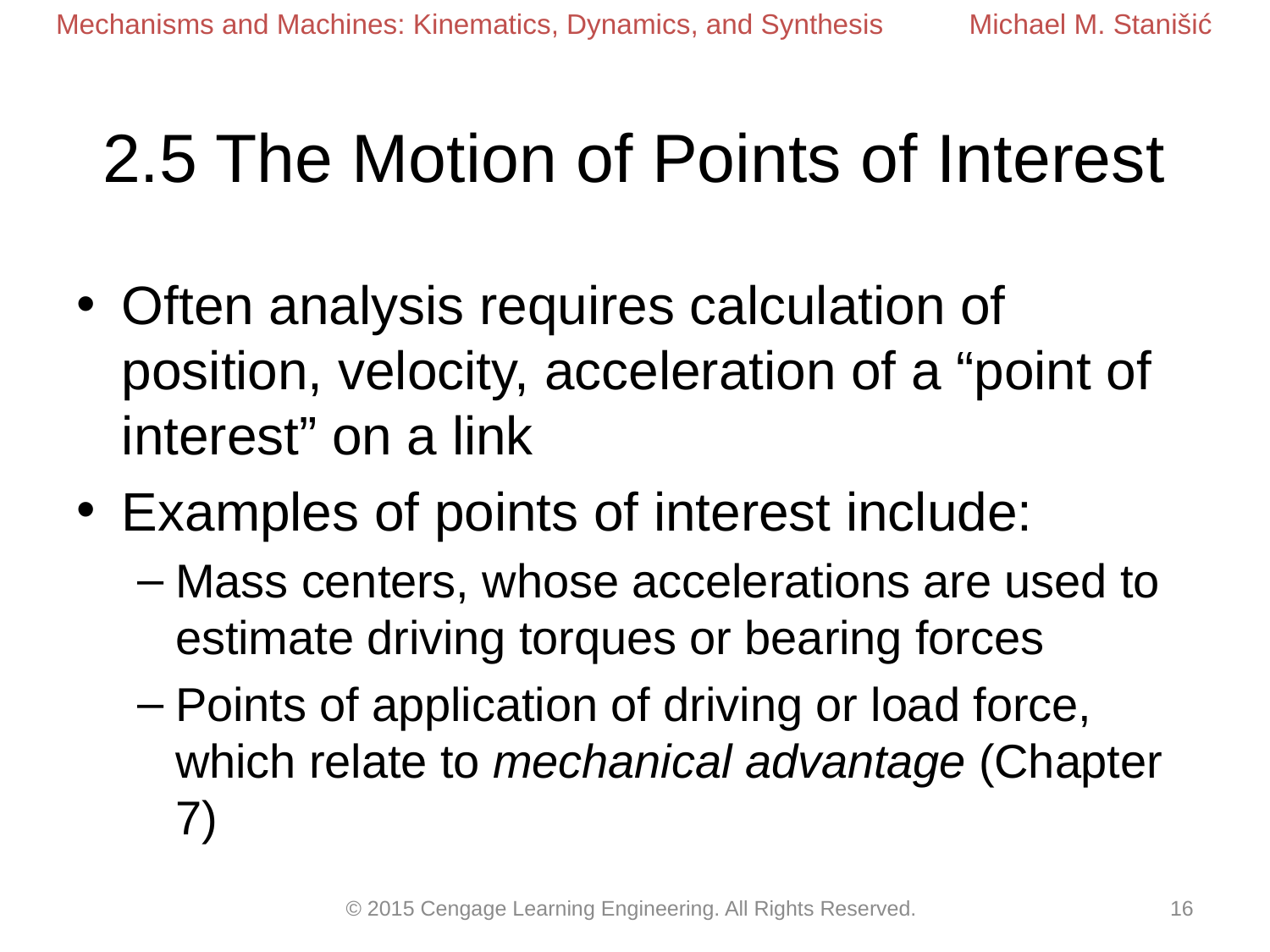

# 2.5 The Motion of Points of Interest
Often analysis requires calculation of position, velocity, acceleration of a “point of interest” on a link
Examples of points of interest include:
Mass centers, whose accelerations are used to estimate driving torques or bearing forces
Points of application of driving or load force, which relate to mechanical advantage (Chapter 7)

© 2015 Cengage Learning Engineering. All Rights Reserved.
16